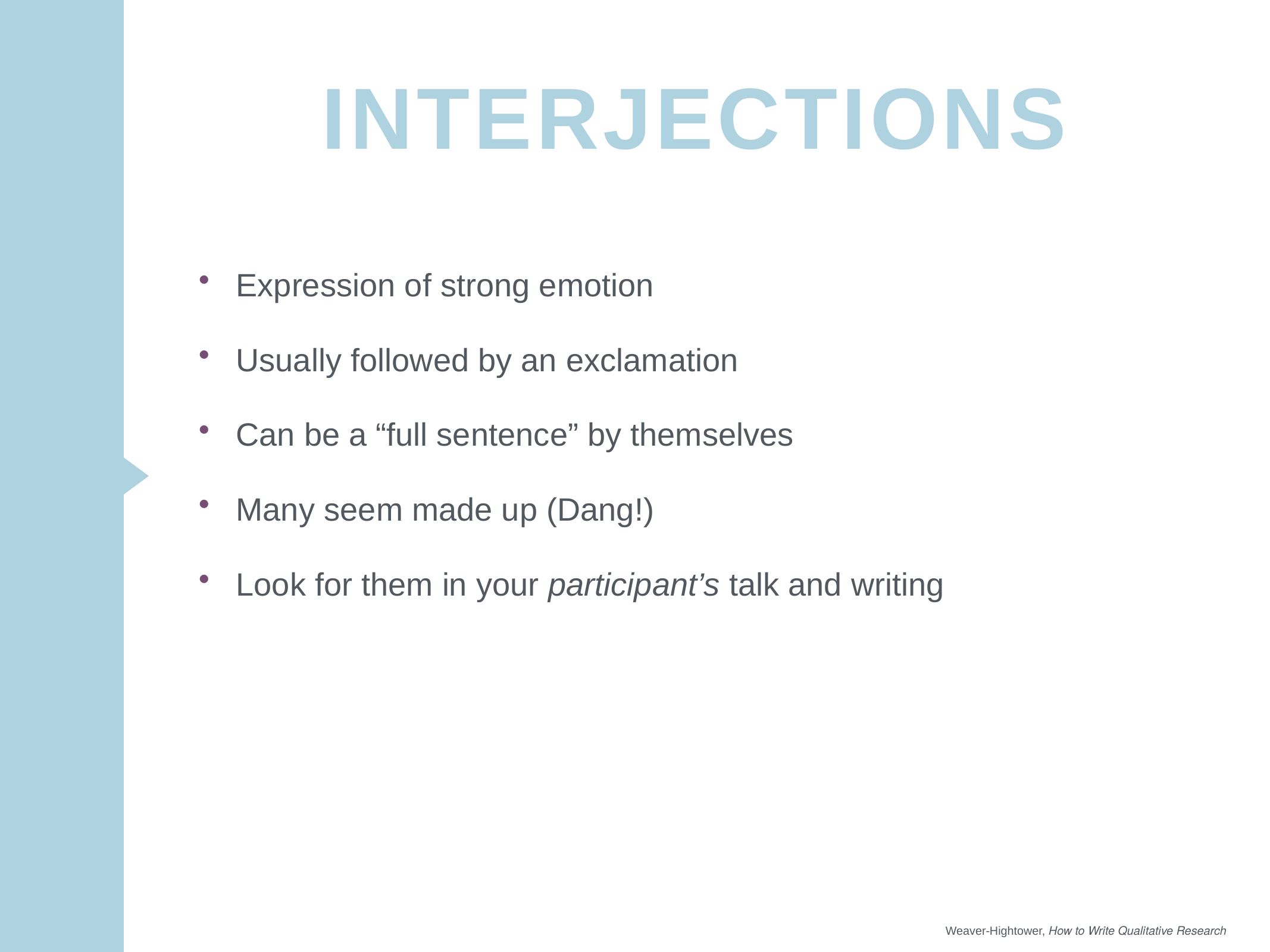

# Interjections
Expression of strong emotion
Usually followed by an exclamation
Can be a “full sentence” by themselves
Many seem made up (Dang!)
Look for them in your participant’s talk and writing